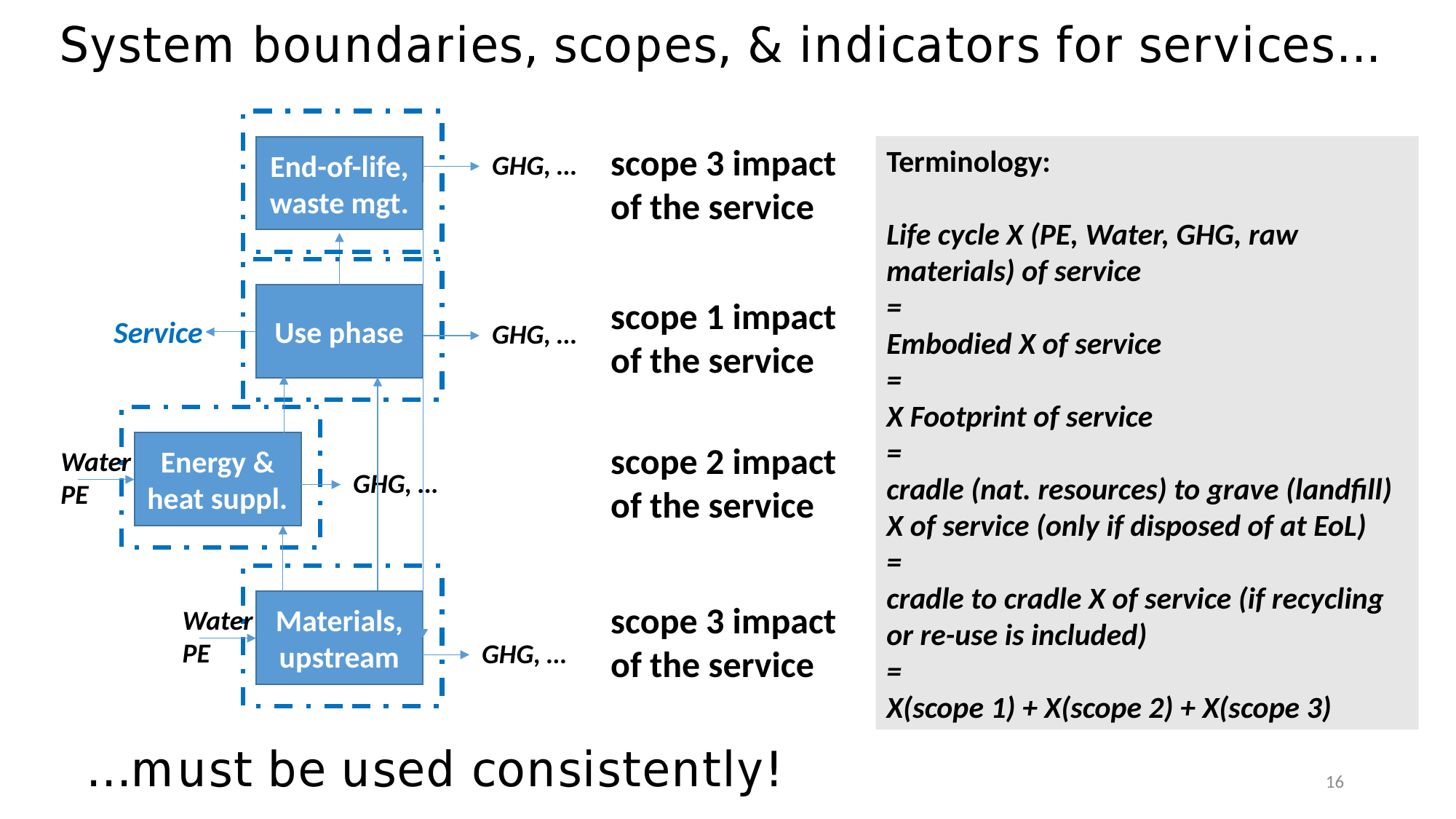

System boundaries, scopes, & indicators for services...

scope 3 impact
of the service
Terminology:

Life cycle X (PE, Water, GHG, raw materials) of service
=
Embodied X of service
=
X Footprint of service
=
cradle (nat. resources) to grave (landfill) X of service (only if disposed of at EoL)
=
cradle to cradle X of service (if recycling or re-use is included)
=
X(scope 1) + X(scope 2) + X(scope 3)
End-of-life, waste mgt.
GHG, …

Use phase
scope 1 impact
of the service
Service
GHG, …

Energy & heat suppl.
scope 2 impact
of the service
Water
PE
GHG, …

Materials, upstream
scope 3 impact
of the service
Water
PE
GHG, …
...must be used consistently!
16